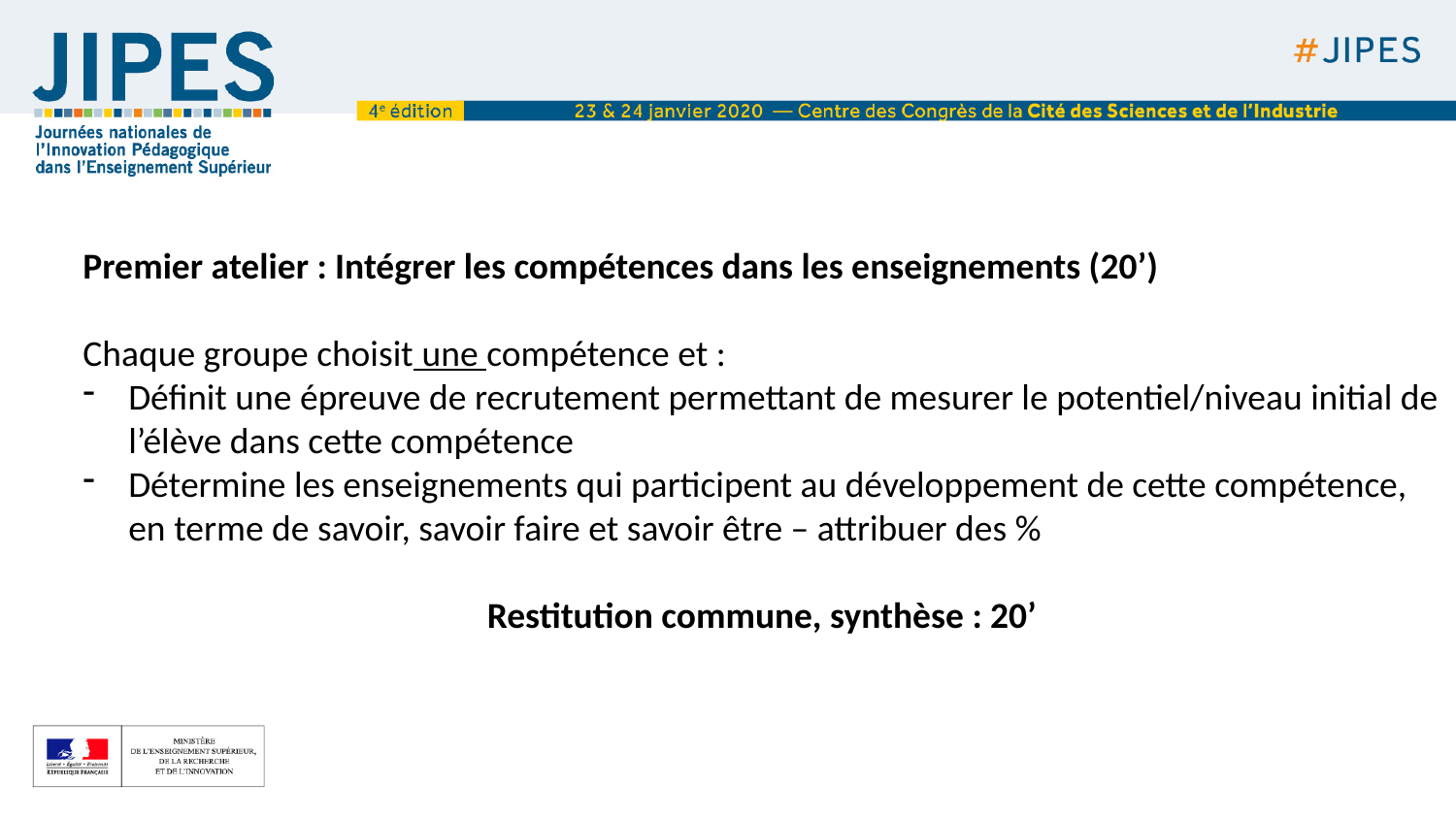

Premier atelier : Intégrer les compétences dans les enseignements (20’)

Chaque groupe choisit une compétence et :
Définit une épreuve de recrutement permettant de mesurer le potentiel/niveau initial de l’élève dans cette compétence
Détermine les enseignements qui participent au développement de cette compétence, en terme de savoir, savoir faire et savoir être – attribuer des %

Restitution commune, synthèse : 20’